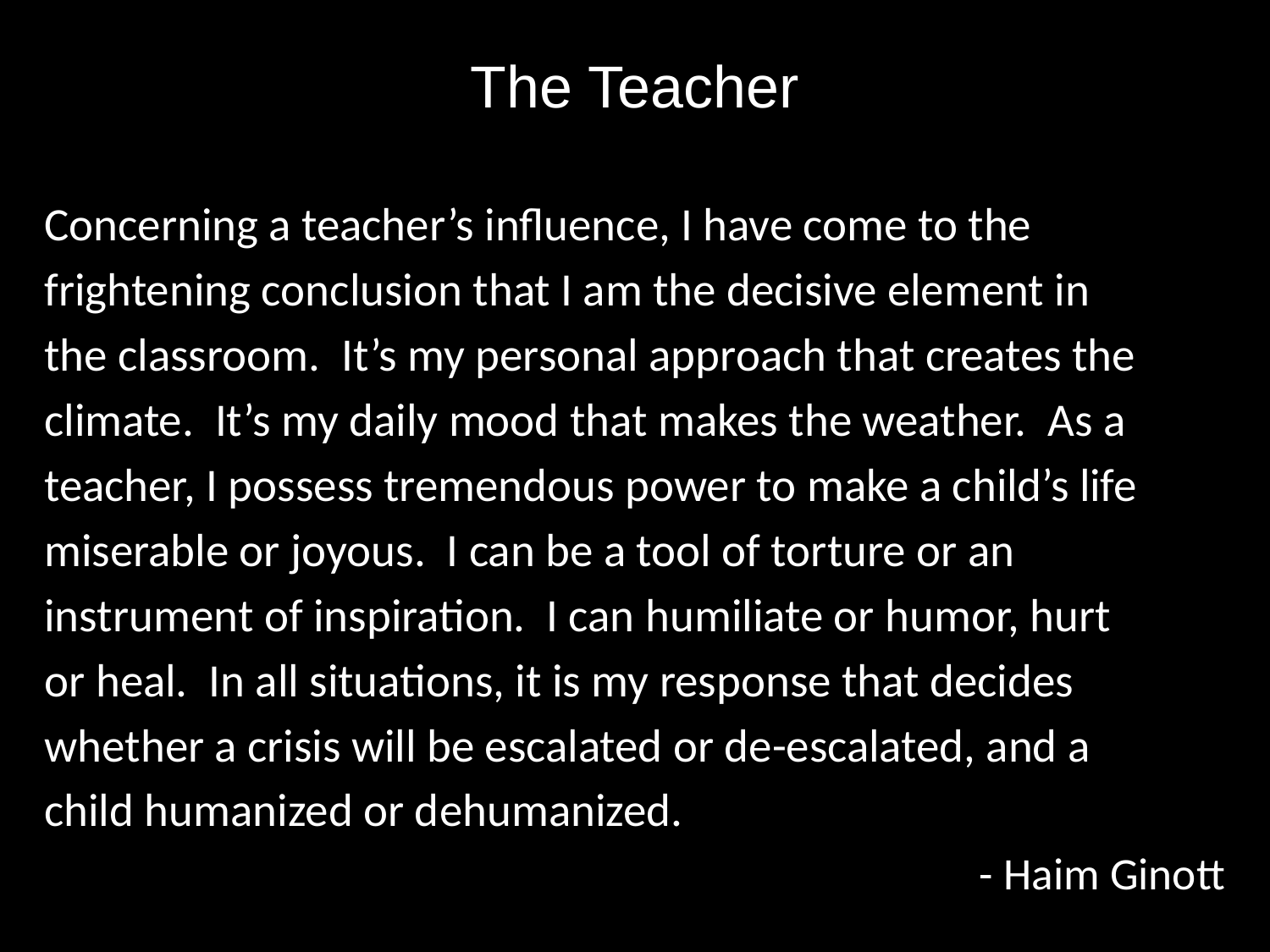

The Teacher

Concerning a teacher’s influence, I have come to the
frightening conclusion that I am the decisive element in
the classroom.  It’s my personal approach that creates the
climate.  It’s my daily mood that makes the weather.  As a
teacher, I possess tremendous power to make a child’s life
miserable or joyous.  I can be a tool of torture or an
instrument of inspiration.  I can humiliate or humor, hurt
or heal.  In all situations, it is my response that decides
whether a crisis will be escalated or de-escalated, and a
child humanized or dehumanized.
- Haim Ginott